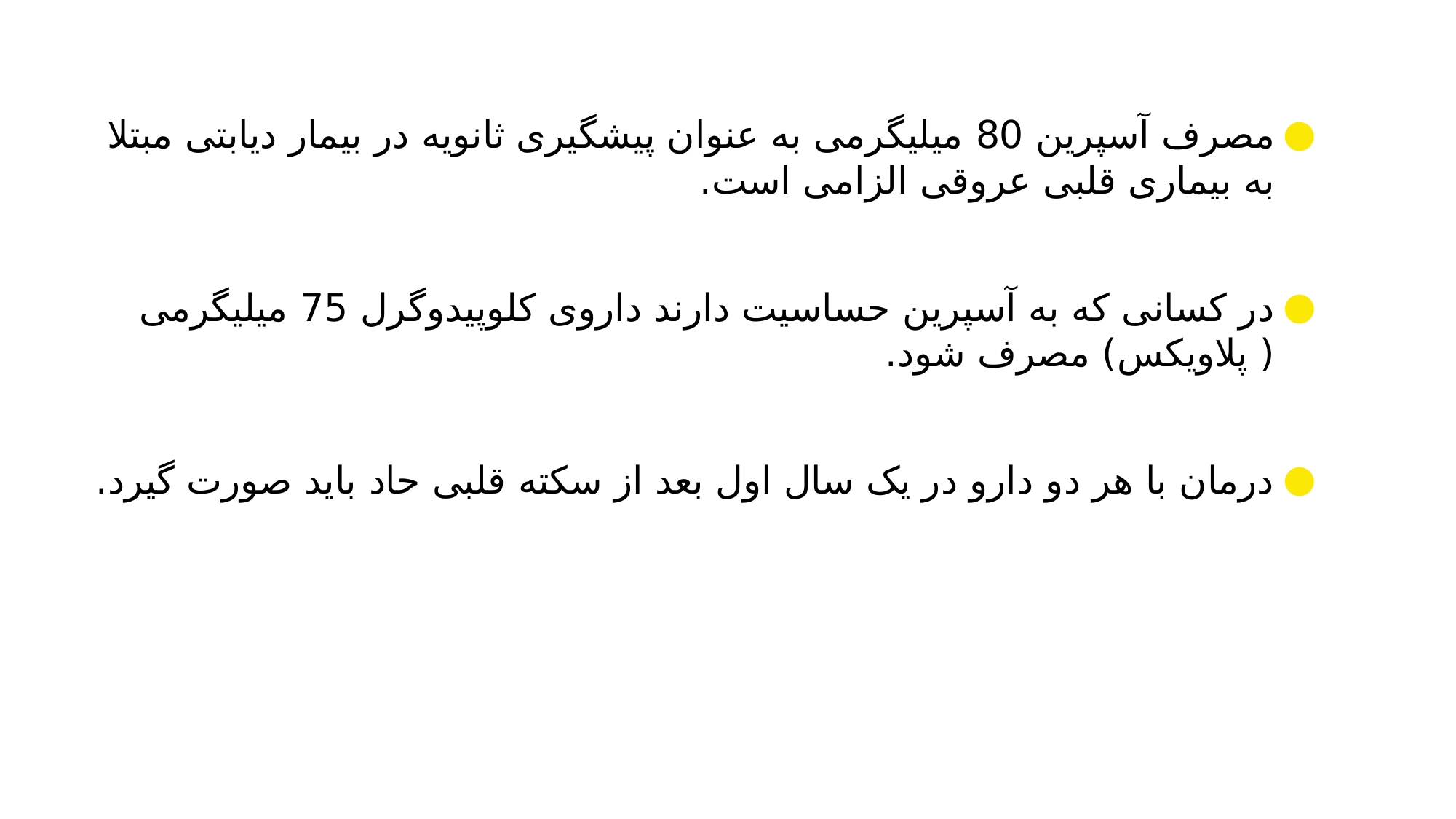

مصرف آسپرین 80 میلیگرمی به عنوان پیشگیری ثانویه در بیمار دیابتی مبتلا به بیماری قلبی عروقی الزامی است.

در کسانی که به آسپرین حساسیت دارند داروی کلوپیدوگرل 75 میلیگرمی ( پلاویکس) مصرف شود.

درمان با هر دو دارو در یک سال اول بعد از سکته قلبی حاد باید صورت گیرد.